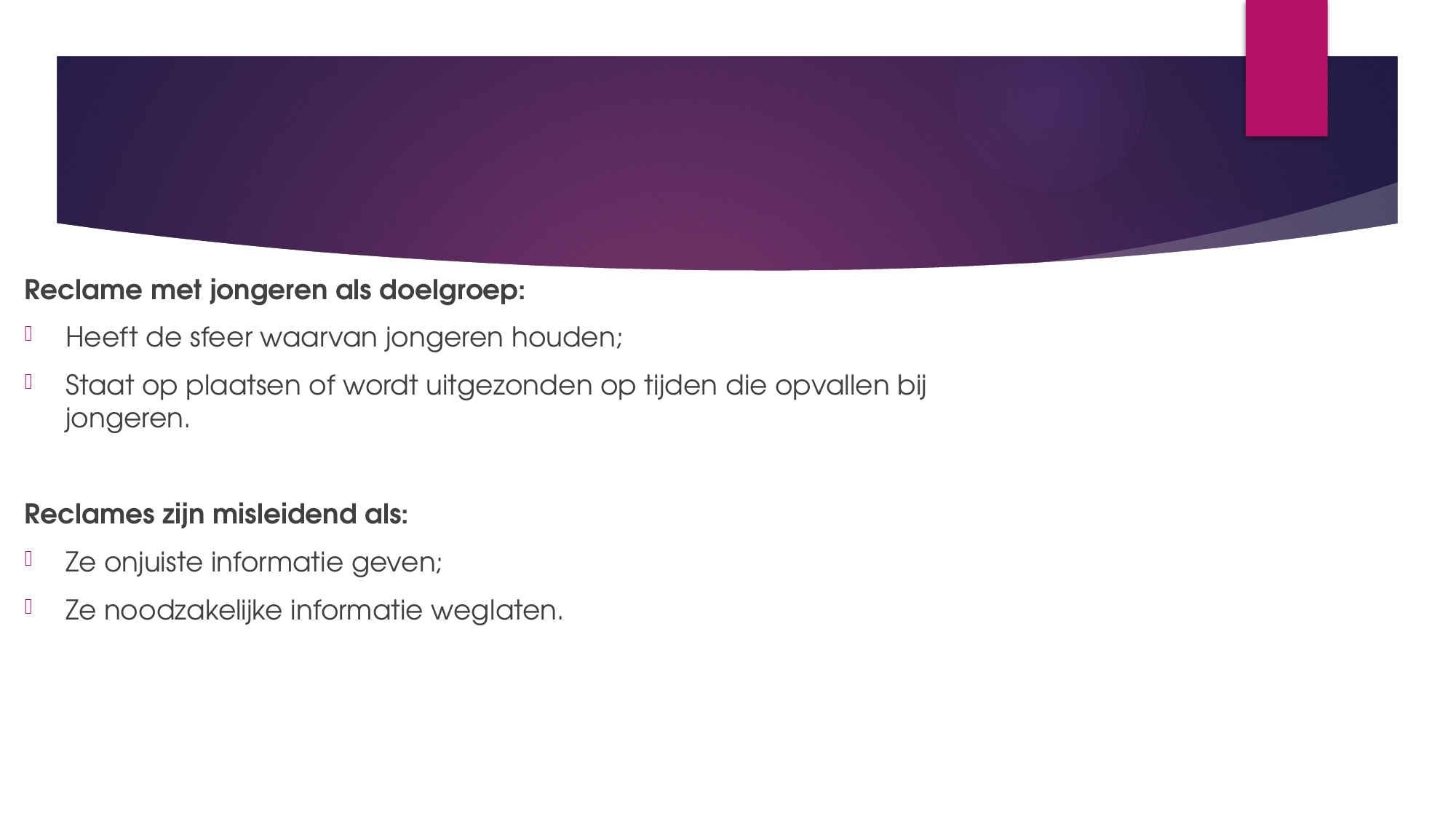

Reclame met jongeren als doelgroep:
Heeft de sfeer waarvan jongeren houden;
Staat op plaatsen of wordt uitgezonden op tijden die opvallen bij jongeren.

Reclames zijn misleidend als:
Ze onjuiste informatie geven;
Ze noodzakelijke informatie weglaten.